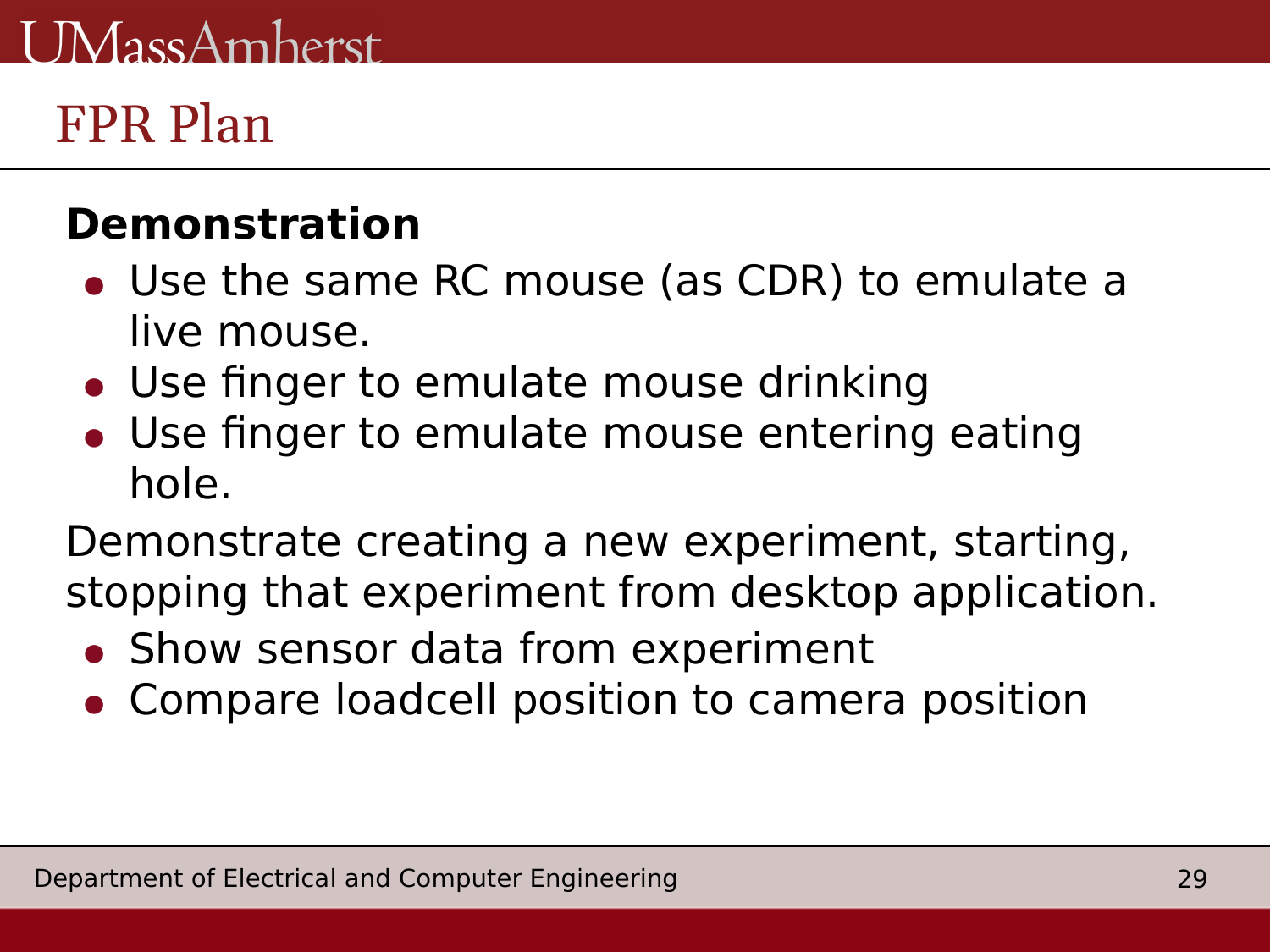

# FPR Plan
Demonstration
Use the same RC mouse (as CDR) to emulate a live mouse.
Use finger to emulate mouse drinking
Use finger to emulate mouse entering eating hole.
Demonstrate creating a new experiment, starting, stopping that experiment from desktop application.
Show sensor data from experiment
Compare loadcell position to camera position